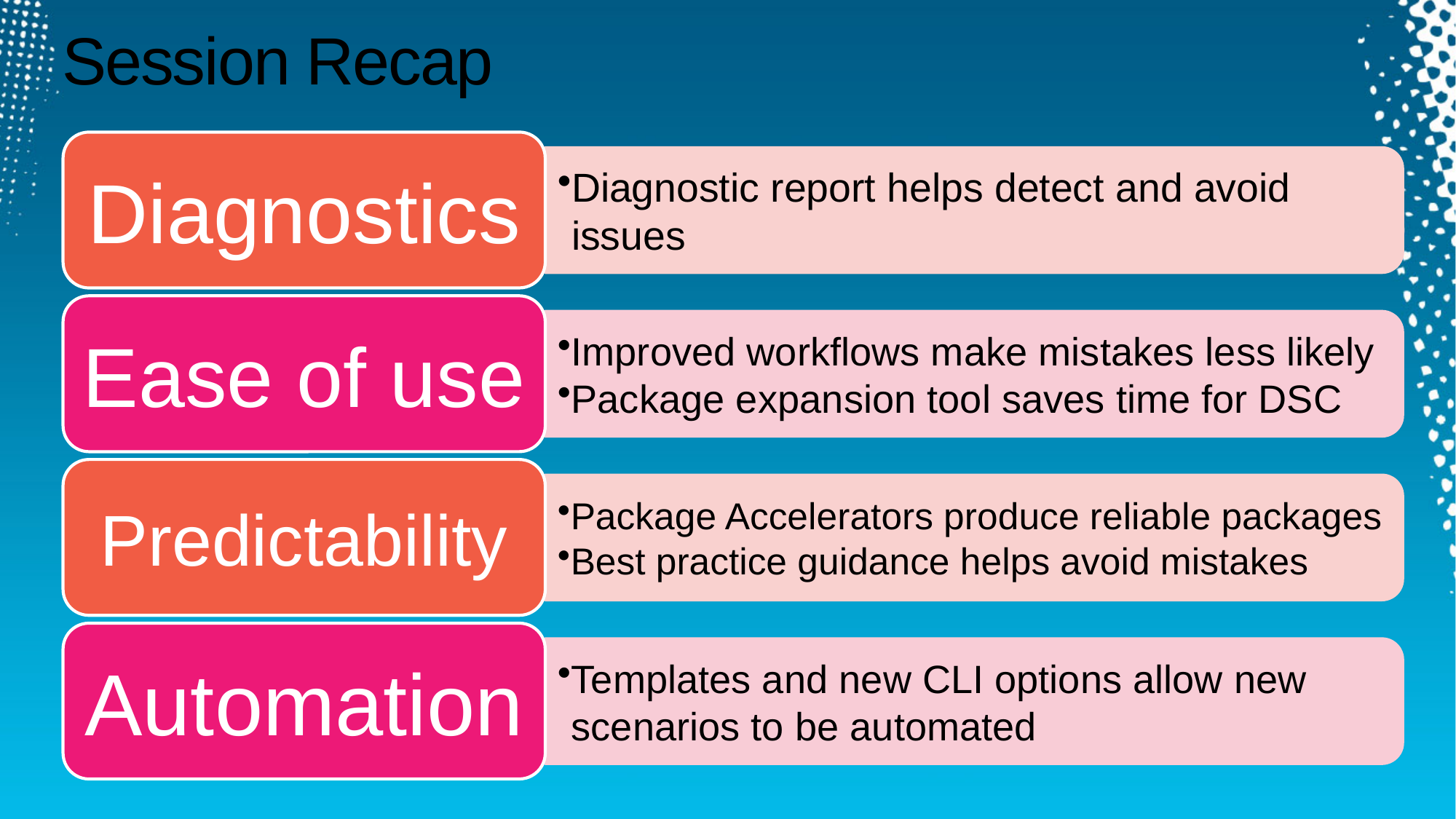

# Session Recap
Diagnostics
Diagnostic report helps detect and avoid issues
Ease of use
Improved workflows make mistakes less likely
Predictability
Package Accelerators produce reliable packages
Best practice guidance helps avoid mistakes
Automation
Templates and new CLI options allow new scenarios to be automated
Package expansion tool saves time for DSC